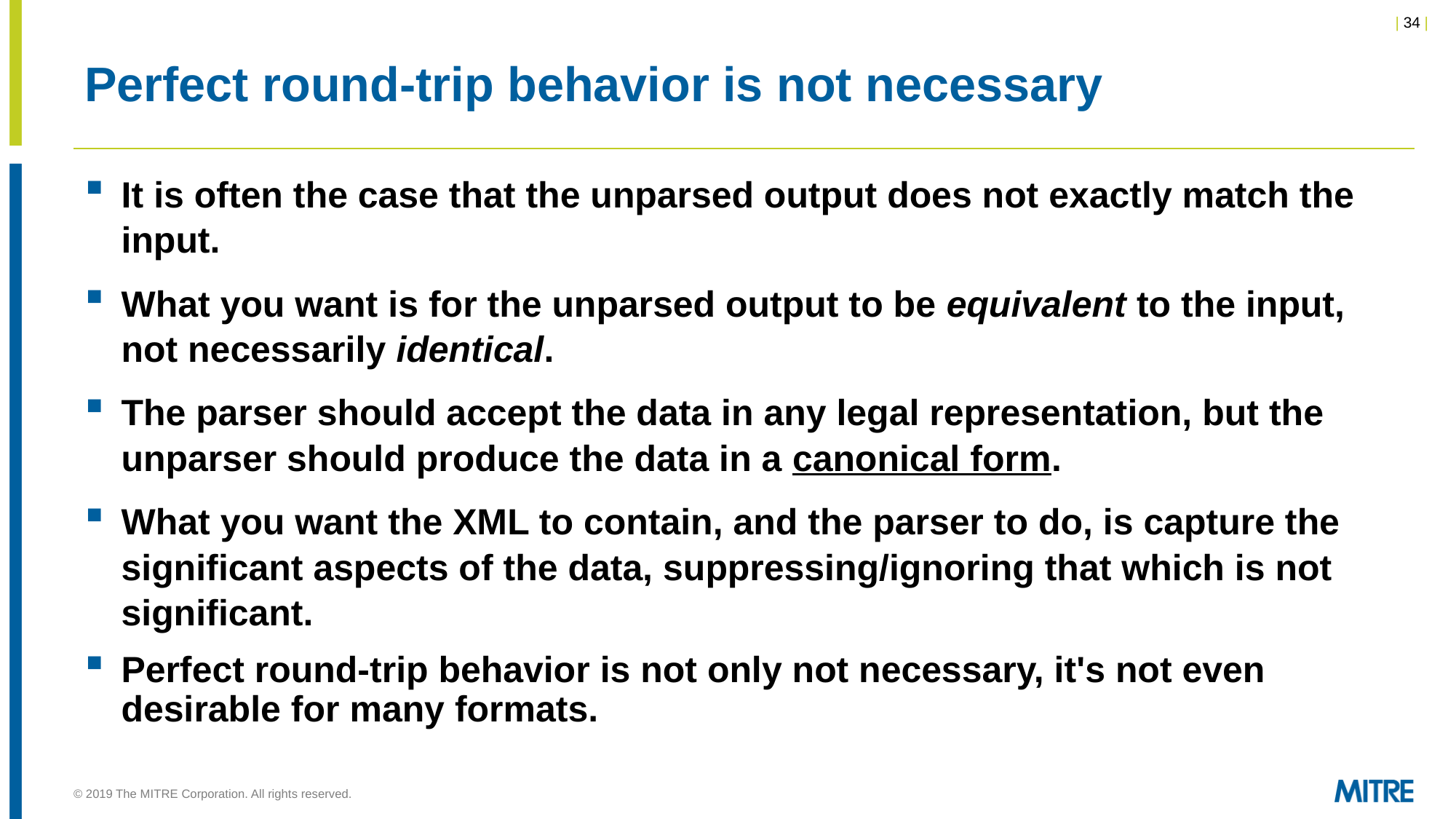

# Perfect round-trip behavior is not necessary
It is often the case that the unparsed output does not exactly match the input.
What you want is for the unparsed output to be equivalent to the input, not necessarily identical.
The parser should accept the data in any legal representation, but the unparser should produce the data in a canonical form.
What you want the XML to contain, and the parser to do, is capture the significant aspects of the data, suppressing/ignoring that which is not significant.
Perfect round-trip behavior is not only not necessary, it's not even desirable for many formats.

© 2019 The MITRE Corporation. All rights reserved.